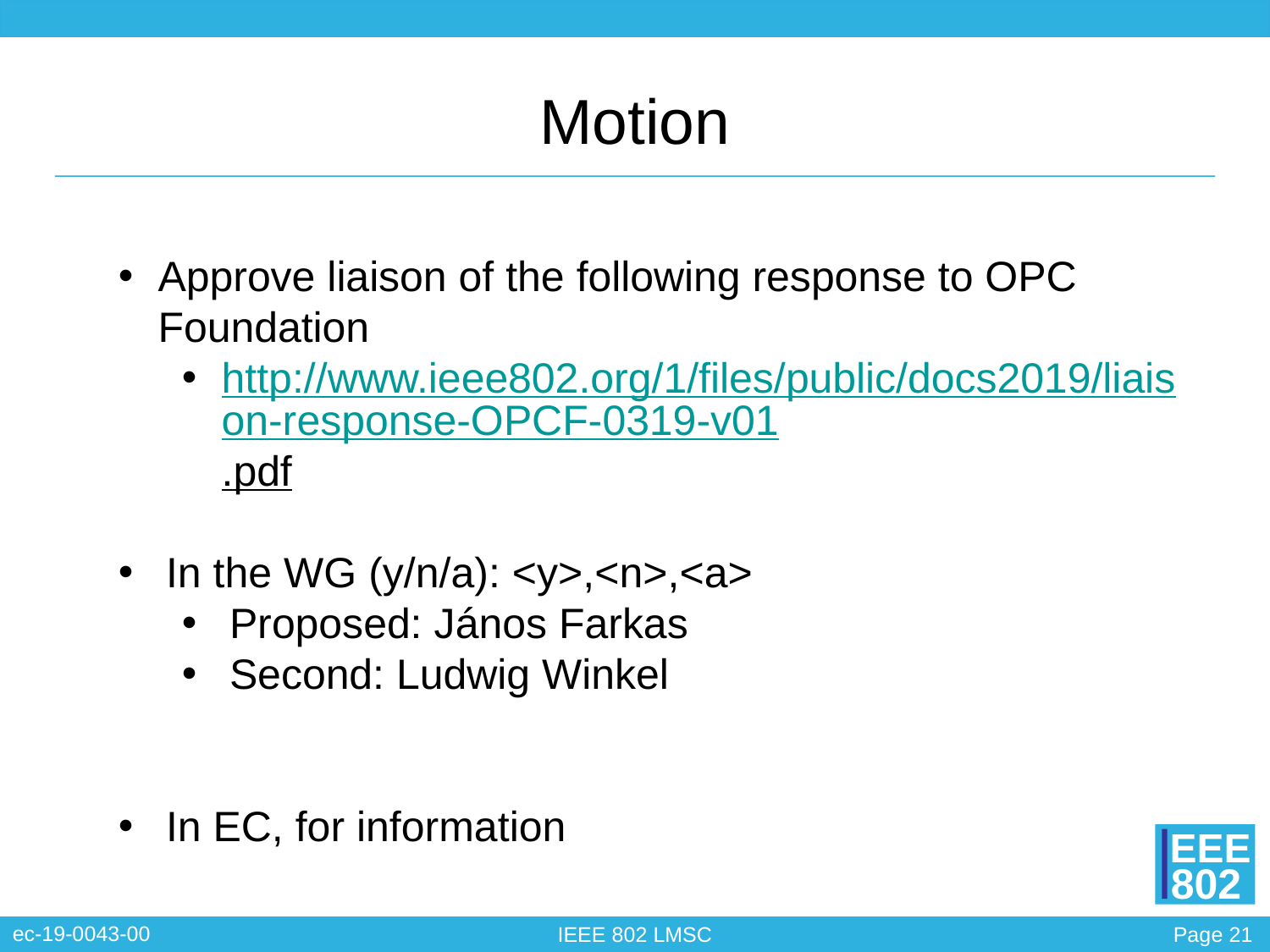

# Motion
Approve liaison of the following response to OPC Foundation
http://www.ieee802.org/1/files/public/docs2019/liaison-response-OPCF-0319-v01.pdf

In the WG (y/n/a): <y>,<n>,<a>
Proposed: János Farkas
Second: Ludwig Winkel

In EC, for information